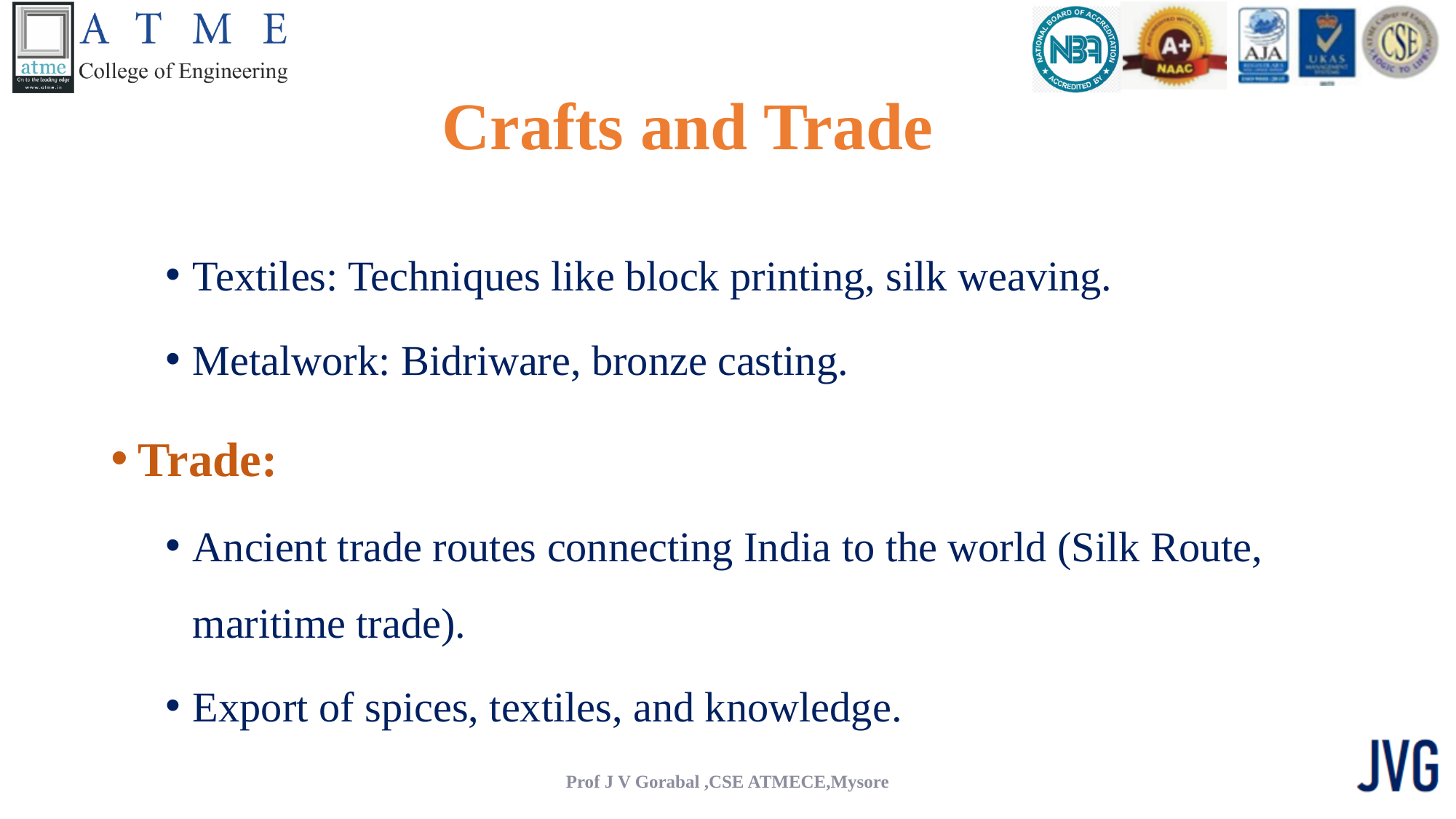

# Crafts and Trade
Textiles: Techniques like block printing, silk weaving.
Metalwork: Bidriware, bronze casting.
Trade:
Ancient trade routes connecting India to the world (Silk Route, maritime trade).
Export of spices, textiles, and knowledge.

Prof J V Gorabal ,CSE ATMECE,Mysore